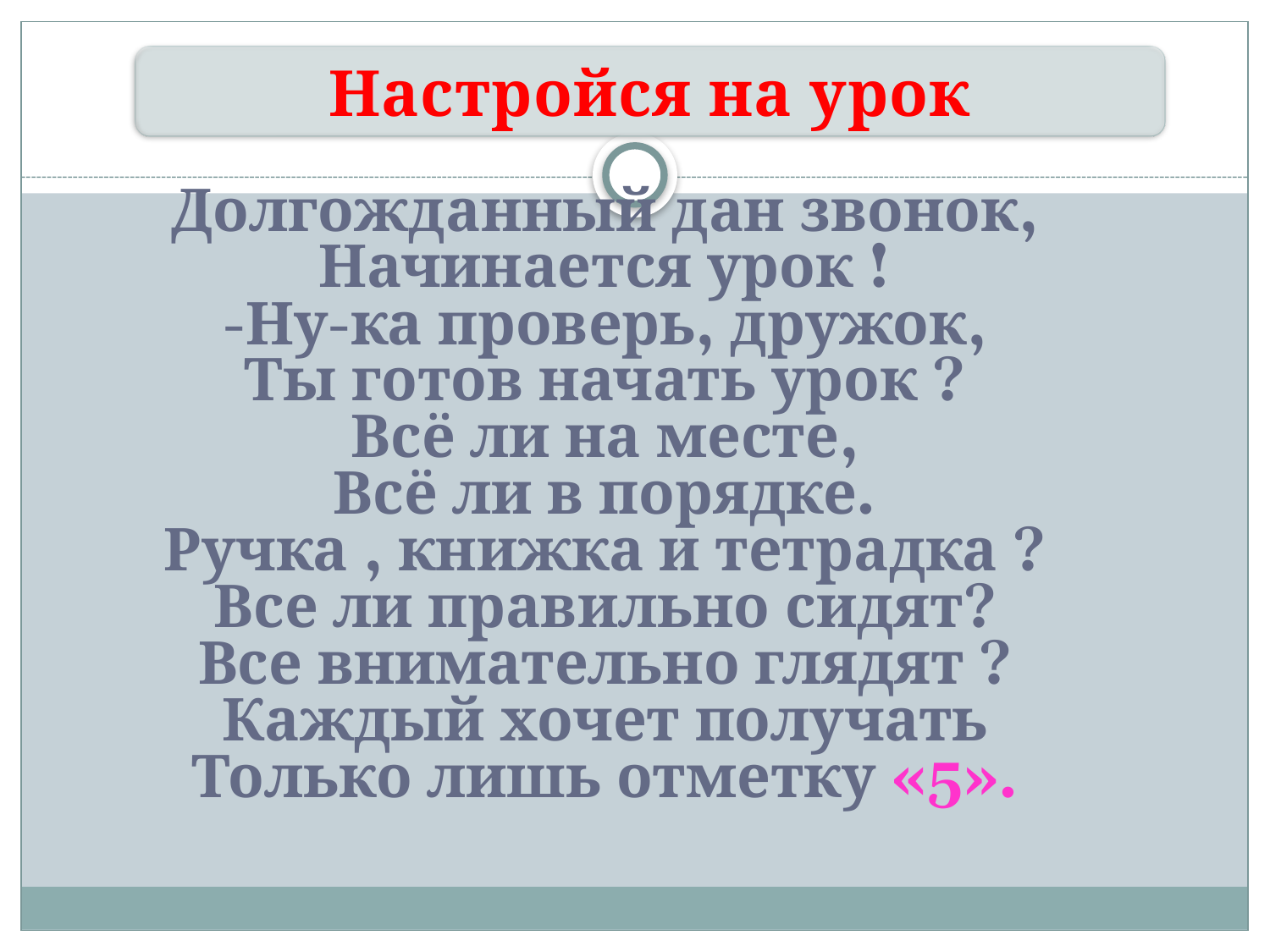

Настройся на урок
# Долгожданный дан звонок, Начинается урок ! -Ну-ка проверь, дружок, Ты готов начать урок ? Всё ли на месте, Всё ли в порядке. Ручка , книжка и тетрадка ? Все ли правильно сидят? Все внимательно глядят ? Каждый хочет получать Только лишь отметку «5».